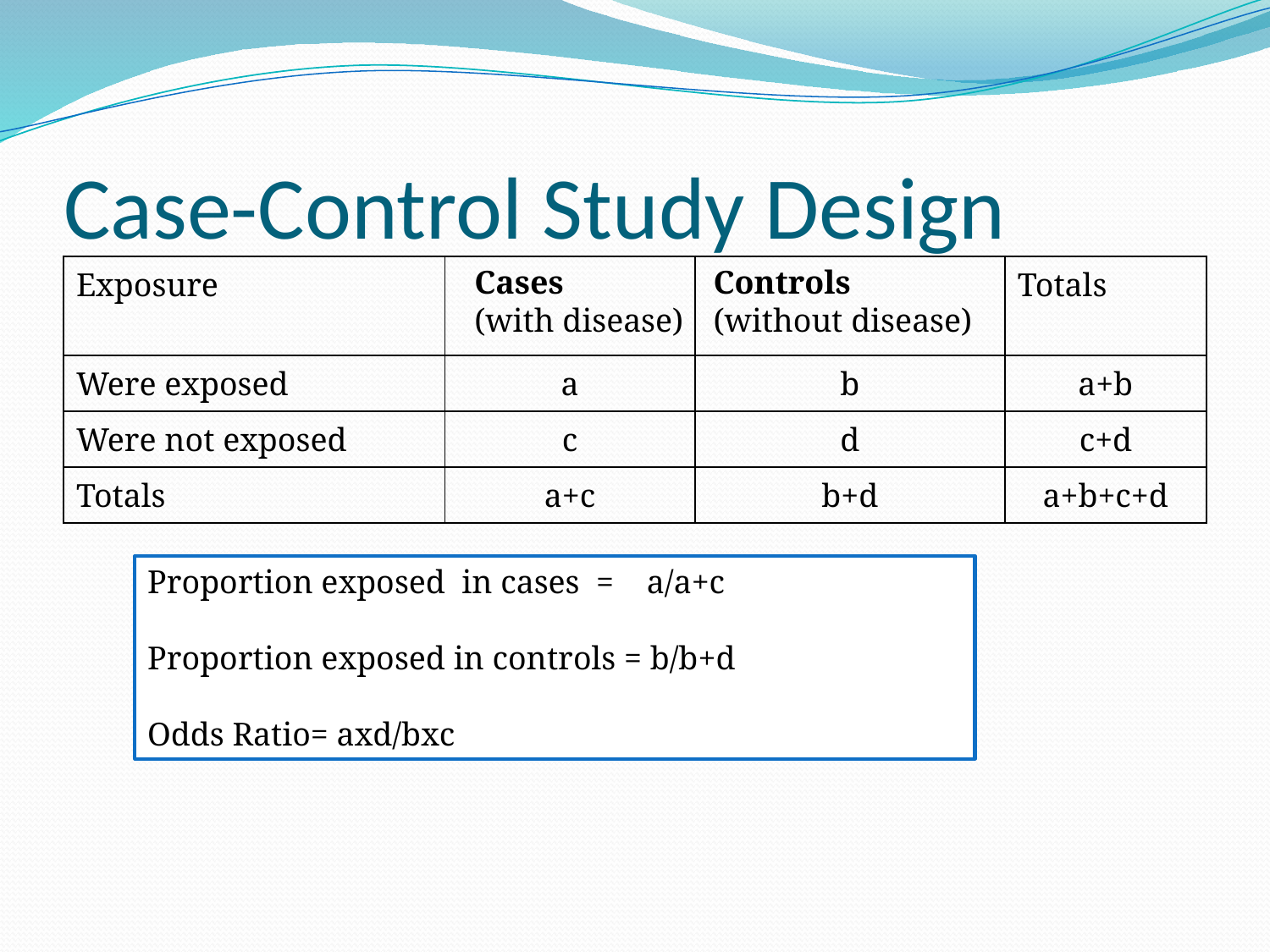

# Case-Control Study Design
Cases
(with disease)
| Exposure |  |  | Totals |
| --- | --- | --- | --- |
| Were exposed | a | b | a+b |
| Were not exposed | c | d | c+d |
| Totals | a+c | b+d | a+b+c+d |
Controls
(without disease)
Proportion exposed  in cases  =    a/a+c

Proportion exposed in controls = b/b+d

Odds Ratio= axd/bxc